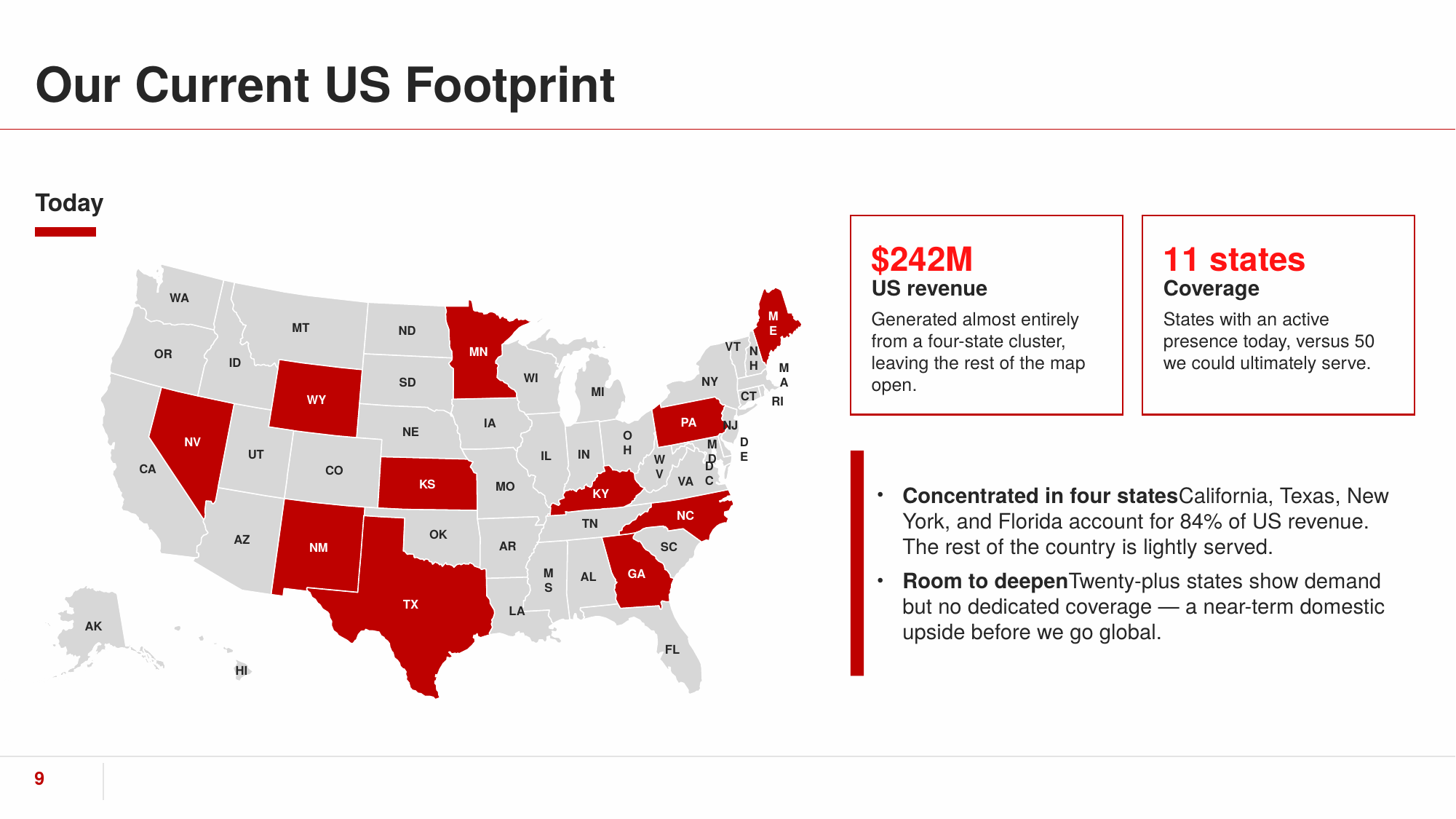

# Our Current US Footprint
Today

$242M
11 states

WA

MT
ME

ND

MN
OR
VT

ID
NH

WI
MA
NY

SD

MI

WY

CT
RI

PA
IA

NE
NJ

NV

OH

MD
UT
DE

IL
IN

CA

CO
WV

DC
VA
KS
MO
KY

NC

TN

OK

AZ

NM
AR
SC

GA
AL
MS

TX
LA

AK

FL
HI
US revenue
Coverage
Generated almost entirely from a four-state cluster, leaving the rest of the map open.
States with an active presence today, versus 50 we could ultimately serve.

Concentrated in four statesCalifornia, Texas, New York, and Florida account for 84% of US revenue. The rest of the country is lightly served.
Room to deepenTwenty-plus states show demand but no dedicated coverage — a near-term domestic upside before we go global.
9